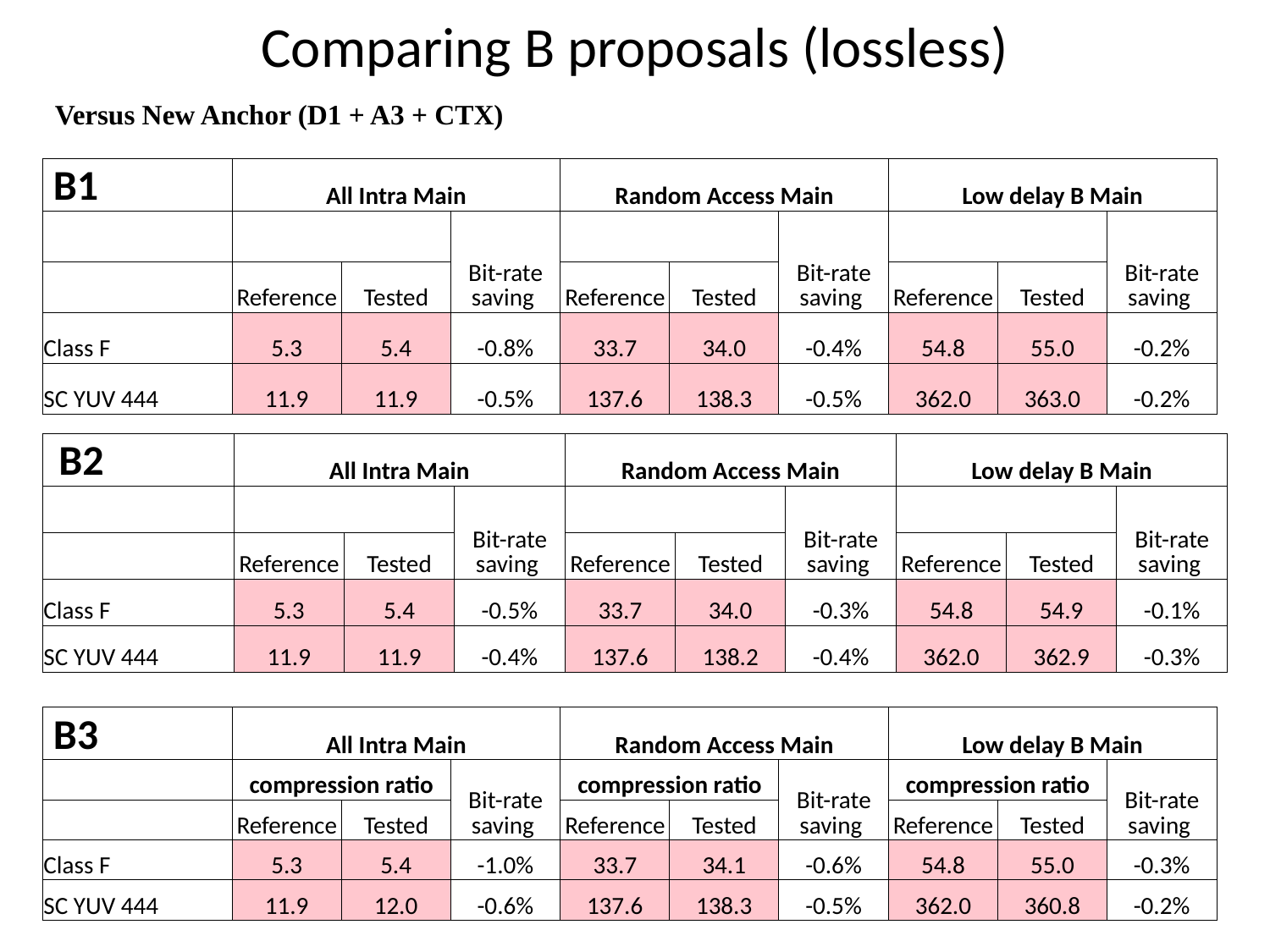

# Comparing B proposals (lossless)
Versus New Anchor (D1 + A3 + CTX)
| B1 | All Intra Main |  |  | Random Access Main |  |  | Low delay B Main |  |  |
| --- | --- | --- | --- | --- | --- | --- | --- | --- | --- |
|  |  |  | Bit-rate saving |  |  | Bit-rate saving |  |  | Bit-rate saving |
|  | Reference | Tested |  | Reference | Tested |  | Reference | Tested |  |
| Class F | 5.3 | 5.4 | -0.8% | 33.7 | 34.0 | -0.4% | 54.8 | 55.0 | -0.2% |
| SC YUV 444 | 11.9 | 11.9 | -0.5% | 137.6 | 138.3 | -0.5% | 362.0 | 363.0 | -0.2% |
| B2 | All Intra Main |  |  | Random Access Main |  |  | Low delay B Main |  |  |
| --- | --- | --- | --- | --- | --- | --- | --- | --- | --- |
|  |  |  | Bit-rate saving |  |  | Bit-rate saving |  |  | Bit-rate saving |
|  | Reference | Tested |  | Reference | Tested |  | Reference | Tested |  |
| Class F | 5.3 | 5.4 | -0.5% | 33.7 | 34.0 | -0.3% | 54.8 | 54.9 | -0.1% |
| SC YUV 444 | 11.9 | 11.9 | -0.4% | 137.6 | 138.2 | -0.4% | 362.0 | 362.9 | -0.3% |
| B3 | All Intra Main |  |  | Random Access Main |  |  | Low delay B Main |  |  |
| --- | --- | --- | --- | --- | --- | --- | --- | --- | --- |
|  | compression ratio |  | Bit-rate saving | compression ratio |  | Bit-rate saving | compression ratio |  | Bit-rate saving |
|  | Reference | Tested |  | Reference | Tested |  | Reference | Tested |  |
| Class F | 5.3 | 5.4 | -1.0% | 33.7 | 34.1 | -0.6% | 54.8 | 55.0 | -0.3% |
| SC YUV 444 | 11.9 | 12.0 | -0.6% | 137.6 | 138.3 | -0.5% | 362.0 | 360.8 | -0.2% |